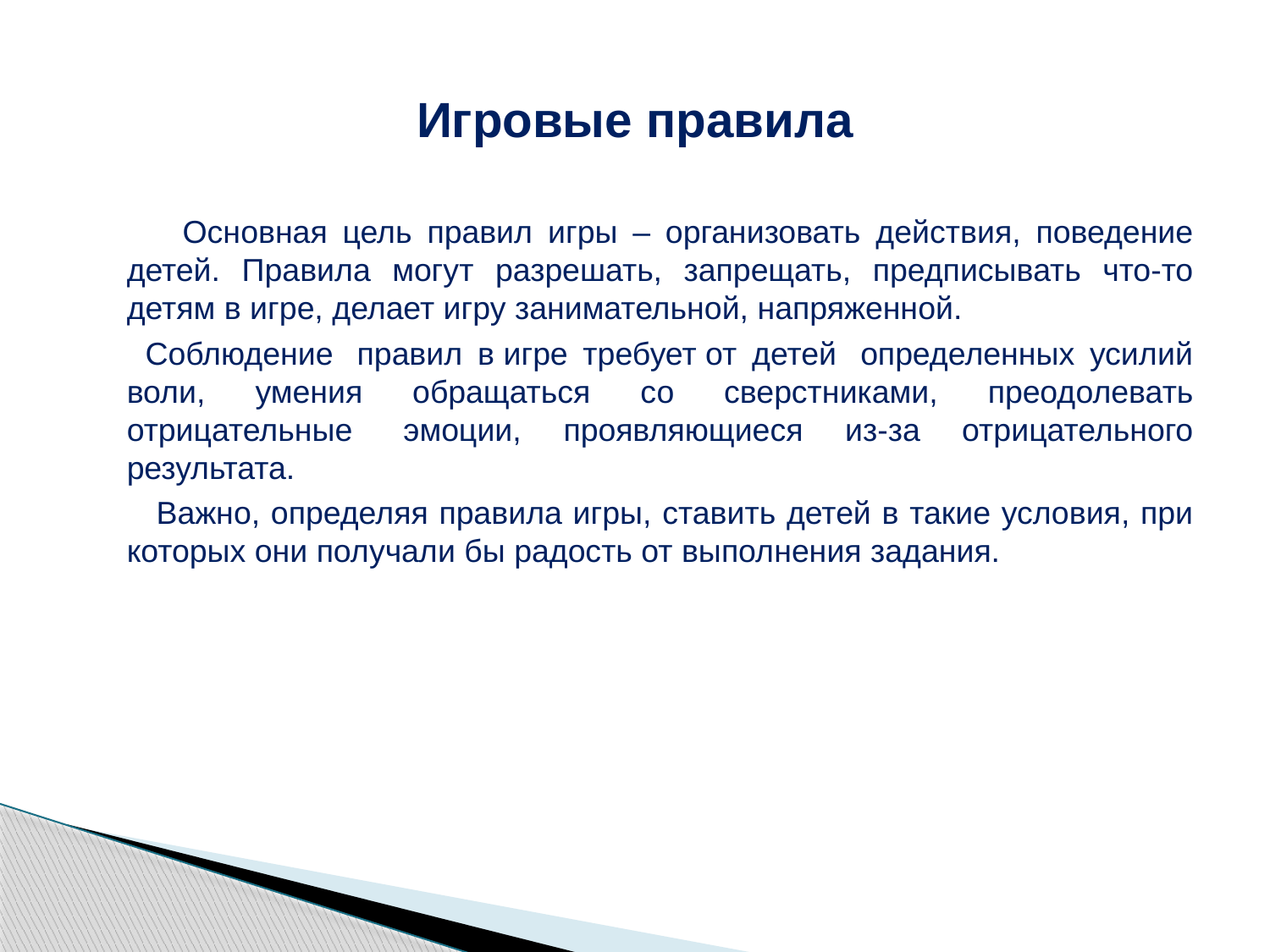

# Игровые правила
      Основная цель правил игры – организовать действия, поведение детей. Правила могут разрешать, запрещать, предписывать что-то детям в игре, делает игру занимательной, напряженной.
    Соблюдение  правил в игре требует от детей  определенных усилий воли, умения обращаться со сверстниками, преодолевать отрицательные  эмоции, проявляющиеся из-за отрицательного результата.
      Важно, определяя правила игры, ставить детей в такие условия, при которых они получали бы радость от выполнения задания.